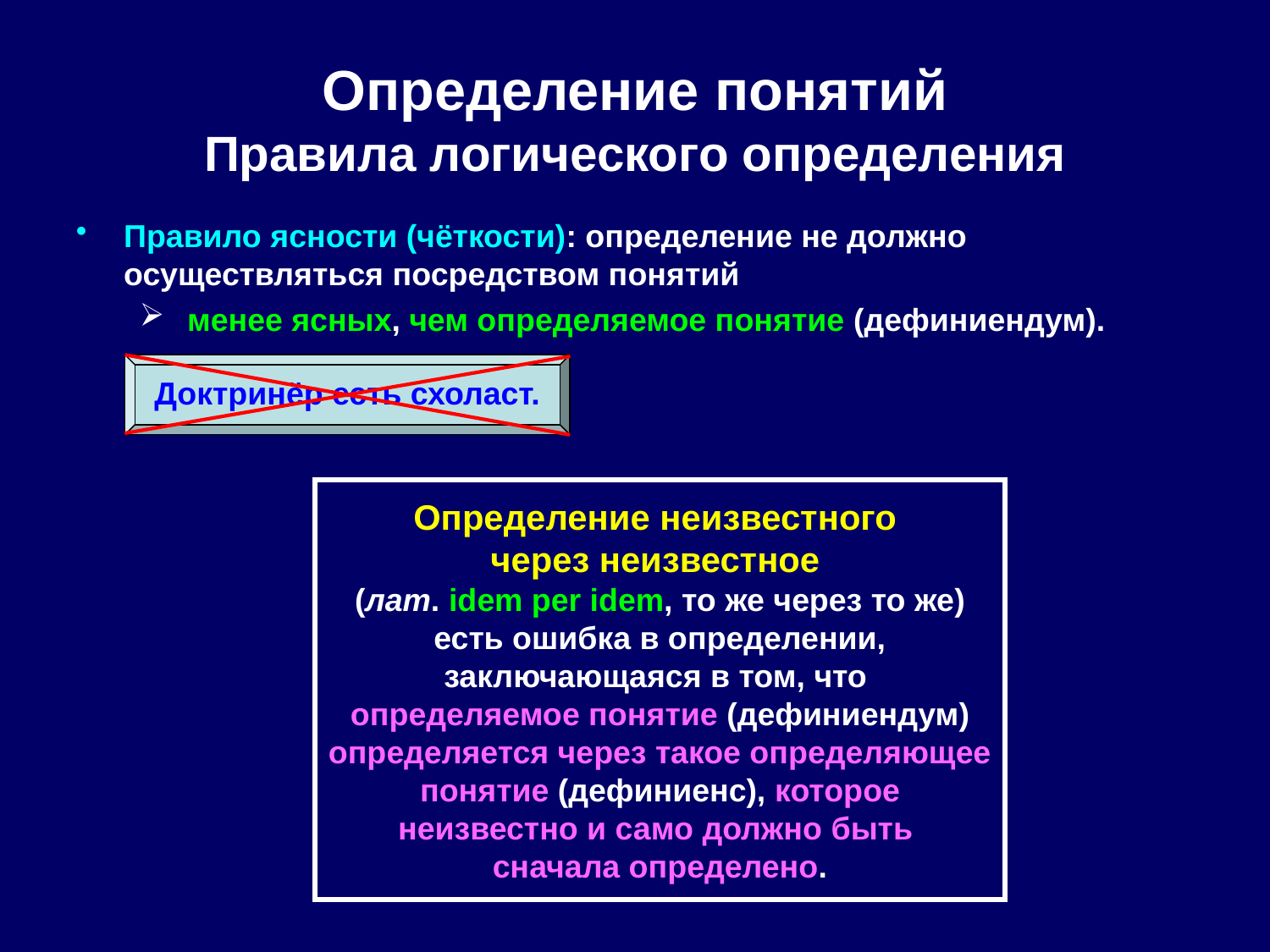

Определение понятий
Правила логического определения
Правило ясности (чёткости): определение не должно осуществляться посредством понятий
менее ясных, чем определяемое понятие (дефиниендум).
Доктринёр есть схоласт.
Определение неизвестного
через неизвестное
(лат. idem per idem, то же через то же) есть ошибка в определении, заключающаяся в том, что
определяемое понятие (дефиниендум) определяется через такое определяющее понятие (дефиниенс), которое неизвестно и само должно быть
сначала определено.